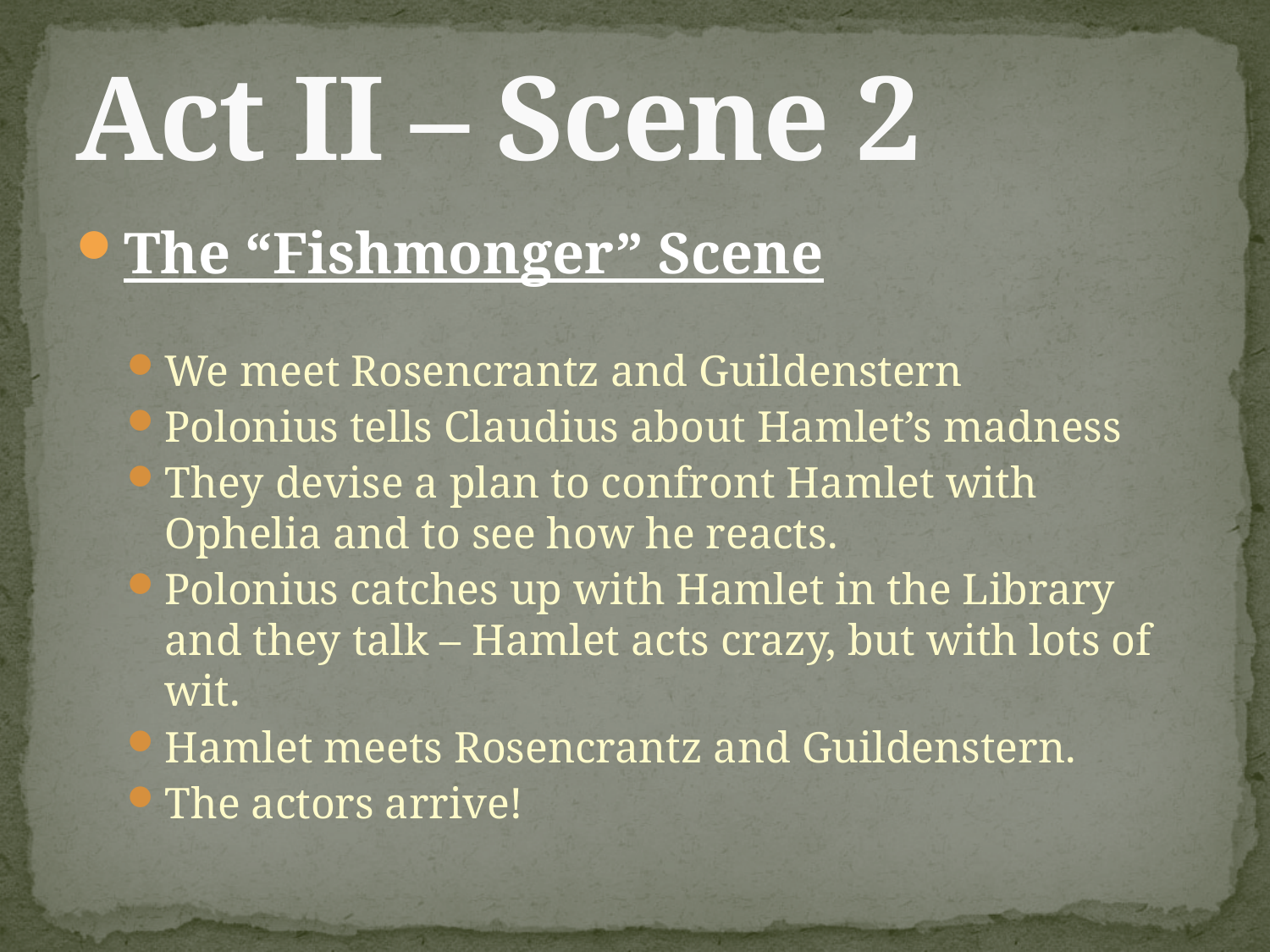

# Act II – Scene 2
The “Fishmonger” Scene

We meet Rosencrantz and Guildenstern
Polonius tells Claudius about Hamlet’s madness
They devise a plan to confront Hamlet with Ophelia and to see how he reacts.
Polonius catches up with Hamlet in the Library and they talk – Hamlet acts crazy, but with lots of wit.
Hamlet meets Rosencrantz and Guildenstern.
The actors arrive!